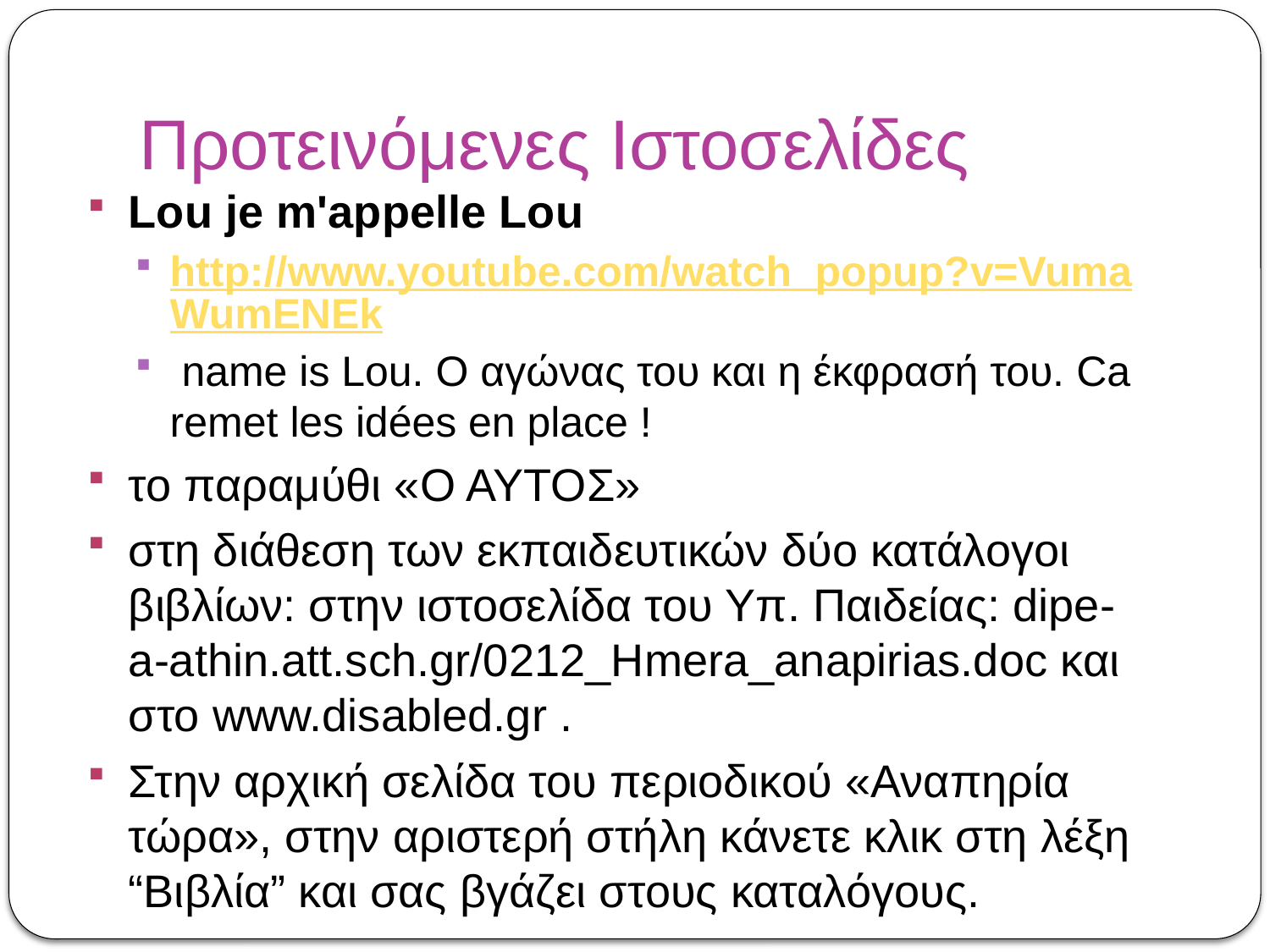

# Προτεινόμενες Ιστοσελίδες
Lou je m'appelle Lou
http://www.youtube.com/watch_popup?v=VumaWumENEk
 name is Lou. Ο αγώνας του και η έκφρασή του. Ca remet les idées en place !
το παραμύθι «Ο ΑΥΤΟΣ»
στη διάθεση των εκπαιδευτικών δύο κατάλογοι βιβλίων: στην ιστοσελίδα του Υπ. Παιδείας: dipe-a-athin.att.sch.gr/0212_Hmera_anapirias.doc και στο www.disabled.gr .
Στην αρχική σελίδα του περιοδικού «Αναπηρία τώρα», στην αριστερή στήλη κάνετε κλικ στη λέξη “Βιβλία” και σας βγάζει στους καταλόγους.